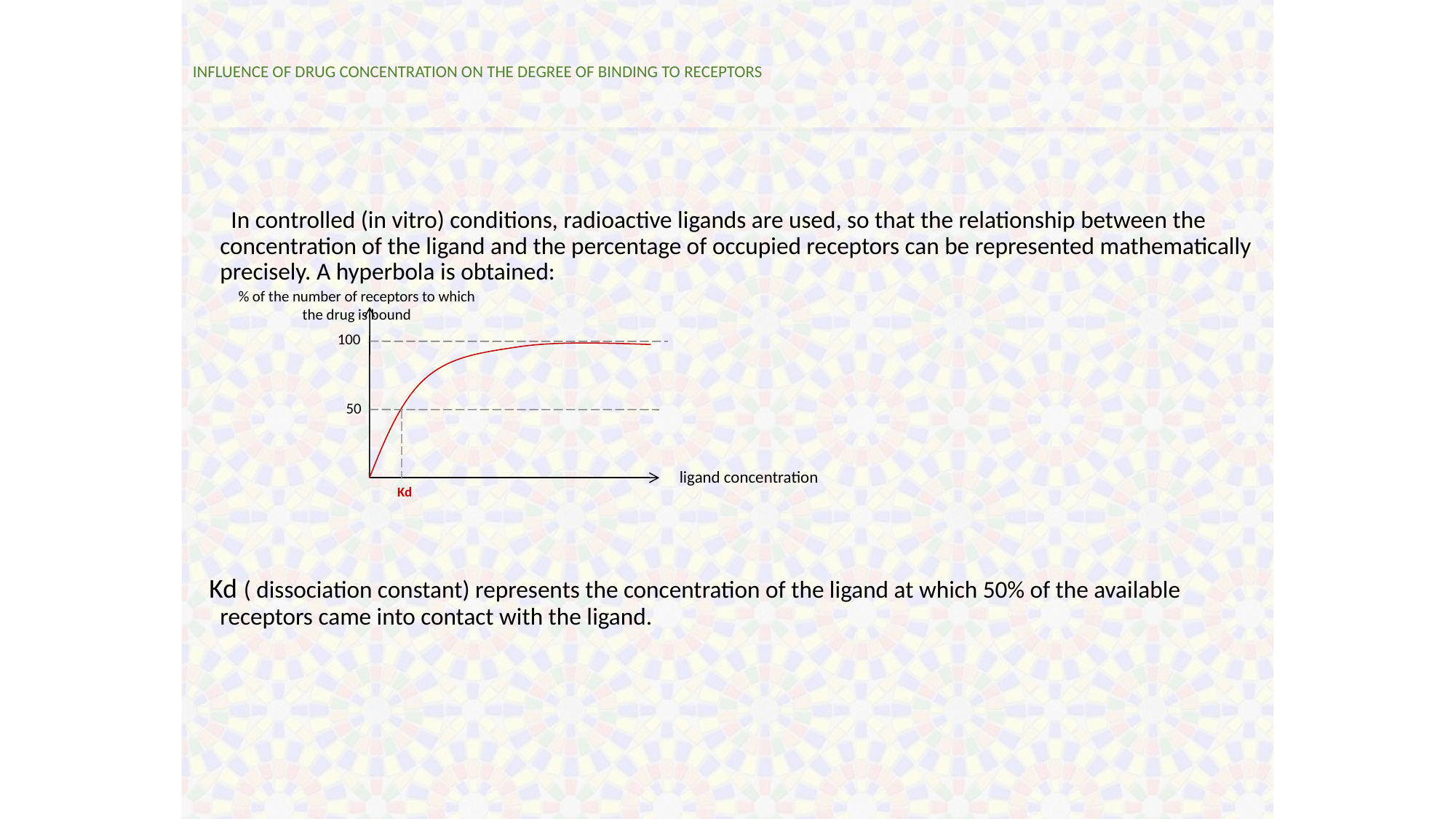

# INFLUENCE OF DRUG CONCENTRATION ON THE DEGREE OF BINDING TO RECEPTORS

       In controlled (in vitro) conditions, radioactive ligands are used, so that the relationship between the concentration of the ligand and the percentage of occupied receptors can be represented mathematically precisely. A hyperbola is obtained:

   Kd ( dissociation constant) represents the concentration of the ligand at which 50% of the available receptors came into contact with the ligand.

% of the number of receptors to which the drug is bound
100

50
ligand concentration
Kd